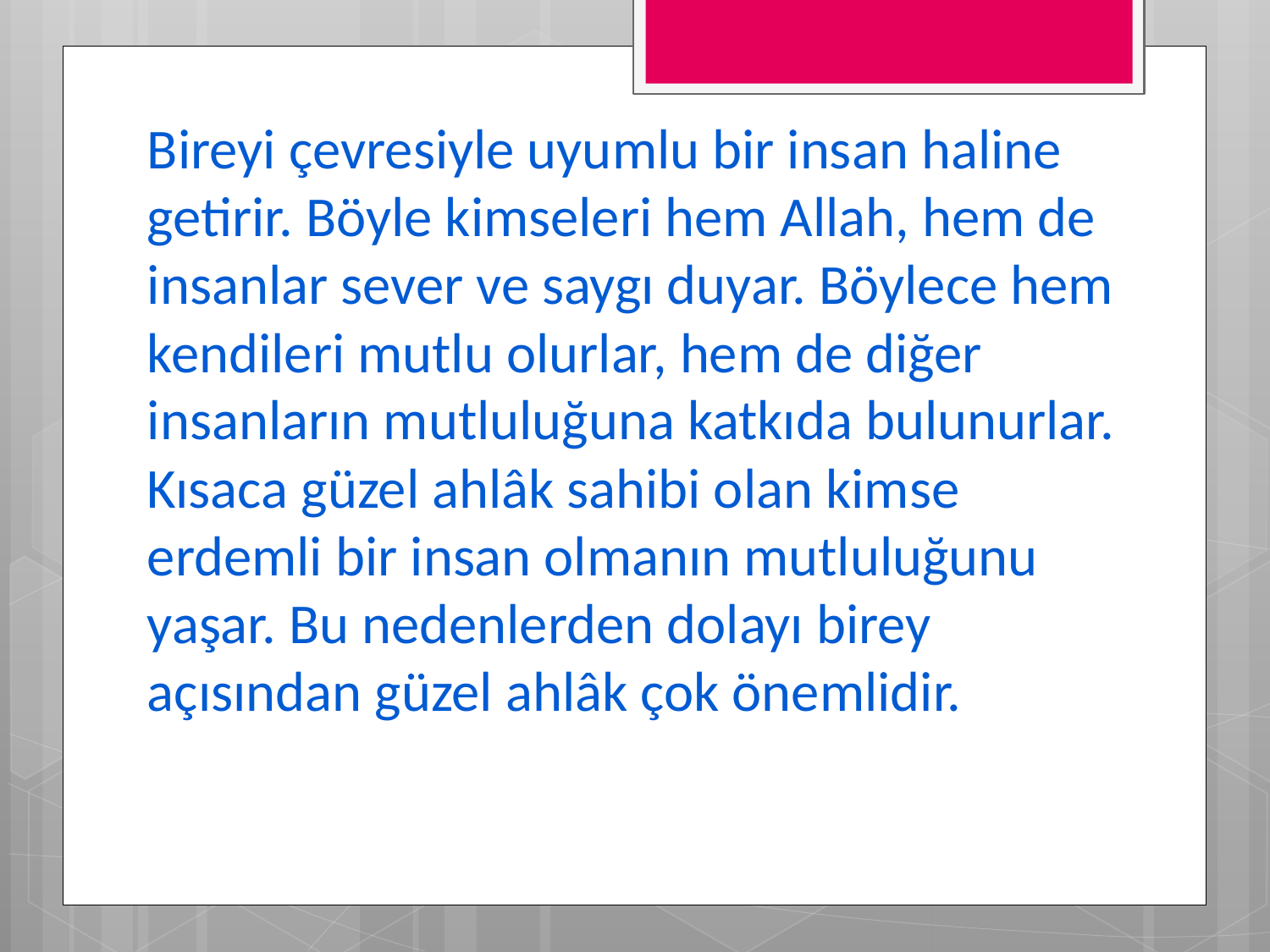

Bireyi çevresiyle uyumlu bir insan haline getirir. Böyle kimseleri hem Allah, hem de insanlar sever ve saygı duyar. Böylece hem kendileri mutlu olurlar, hem de diğer insanların mutluluğuna katkıda bulunurlar. Kısaca güzel ahlâk sahibi olan kimse erdemli bir insan olmanın mutluluğunu yaşar. Bu nedenlerden dolayı birey açısından güzel ahlâk çok önemlidir.